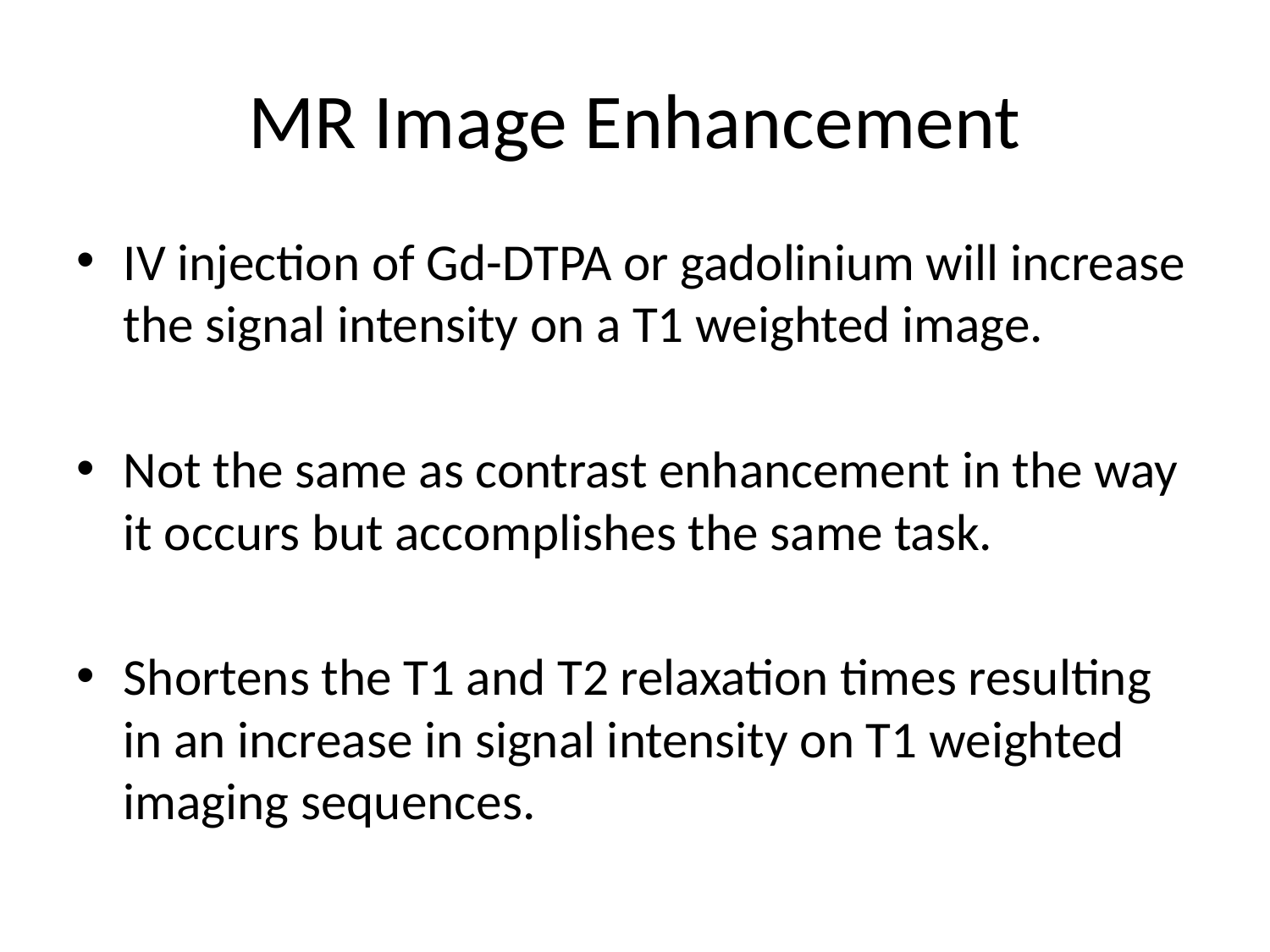

# MR Image Enhancement
IV injection of Gd-DTPA or gadolinium will increase the signal intensity on a T1 weighted image.

Not the same as contrast enhancement in the way it occurs but accomplishes the same task.

Shortens the T1 and T2 relaxation times resulting in an increase in signal intensity on T1 weighted imaging sequences.